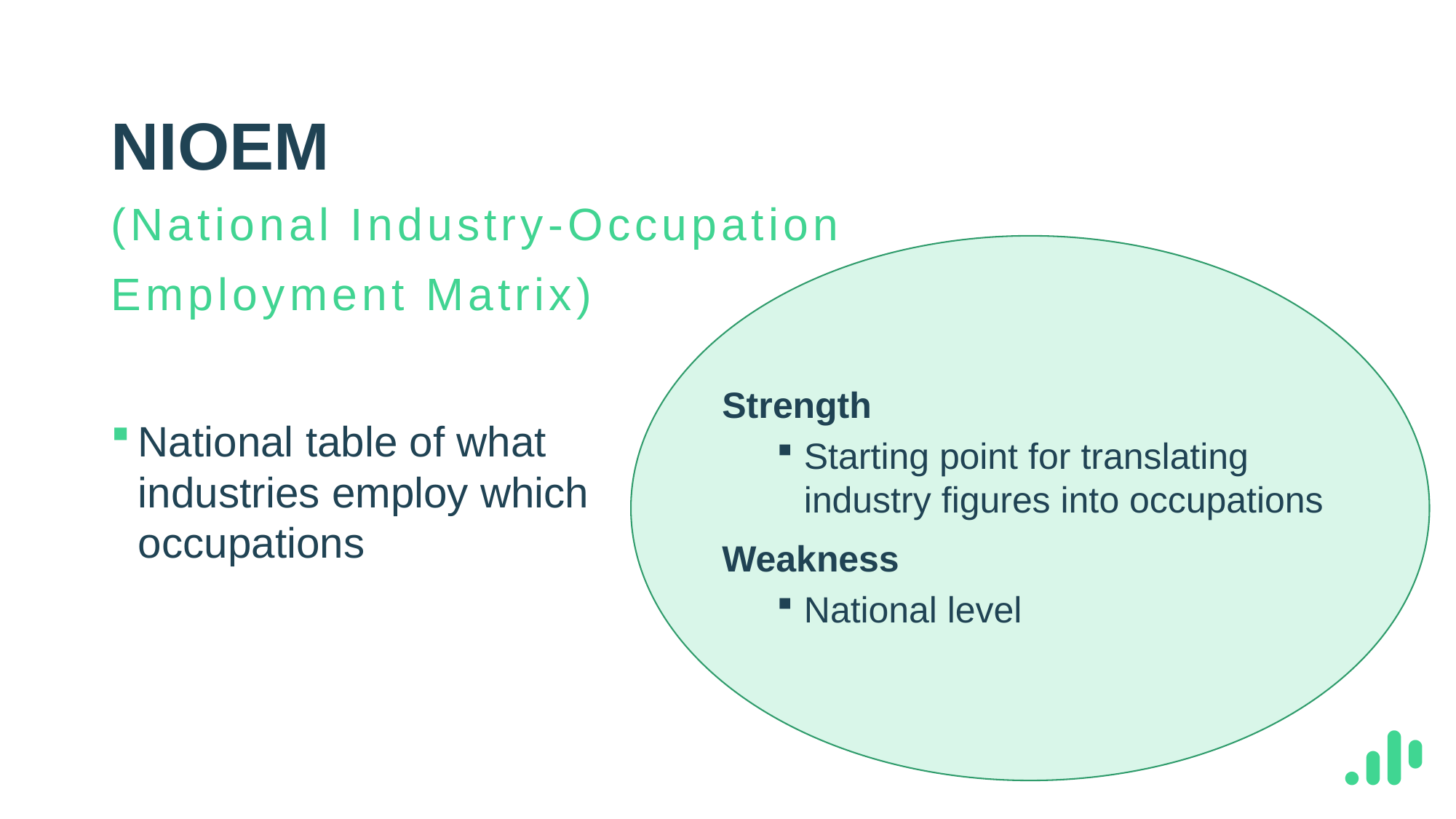

# NIOEM
(National Industry-Occupation
Employment Matrix)

Strength
Starting point for translating industry figures into occupations
Weakness
National level
National table of what industries employ which occupations